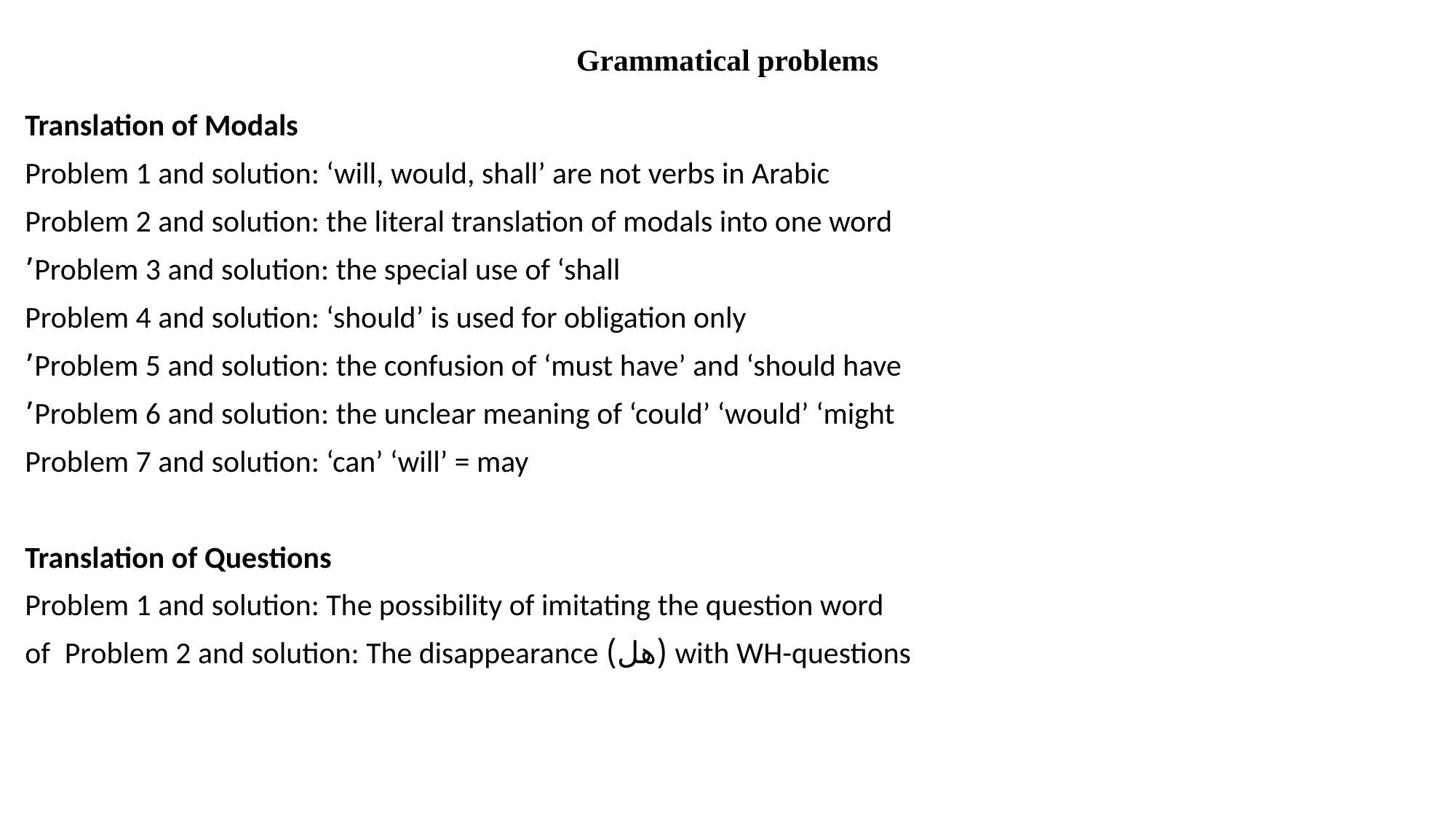

# Grammatical problems
Translation of Modals
Problem 1 and solution: ‘will, would, shall’ are not verbs in Arabic
Problem 2 and solution: the literal translation of modals into one word
Problem 3 and solution: the special use of ‘shall’
Problem 4 and solution: ‘should’ is used for obligation only
Problem 5 and solution: the confusion of ‘must have’ and ‘should have’
Problem 6 and solution: the unclear meaning of ‘could’ ‘would’ ‘might’
Problem 7 and solution: ‘can’ ‘will’ = may

Translation of Questions
Problem 1 and solution: The possibility of imitating the question word
with WH-questions (هل) of  Problem 2 and solution: The disappearance